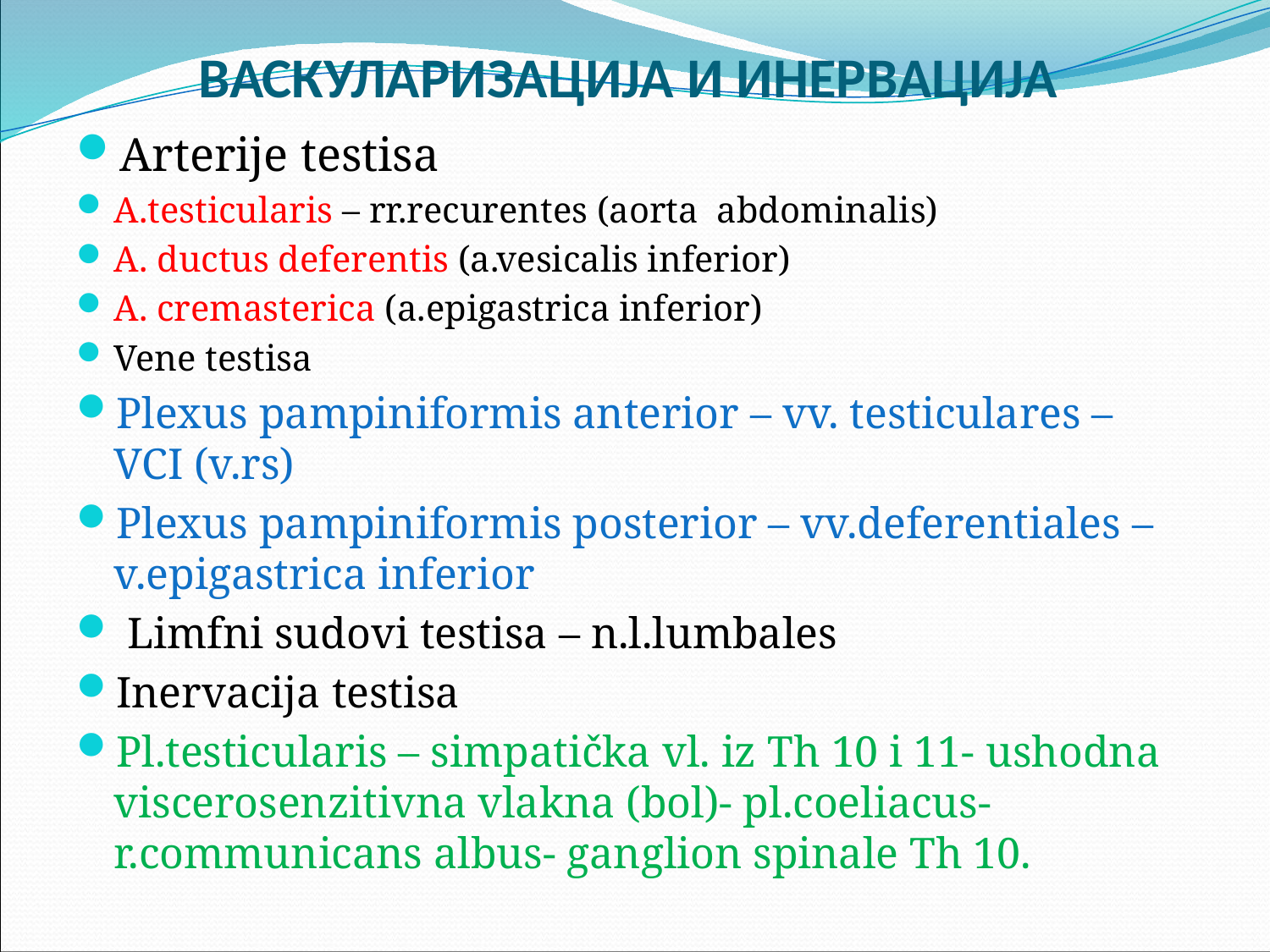

# ВАСКУЛАРИЗАЦИЈА И ИНЕРВАЦИЈА
Arterije testisa
A.testicularis – rr.recurentes (aorta  abdominalis)
A. ductus deferentis (a.vesicalis inferior)
A. cremasterica (a.epigastrica inferior)
Vene testisa
Plexus pampiniformis anterior – vv. testiculares – VCI (v.rs)
Plexus pampiniformis posterior – vv.deferentiales – v.epigastrica inferior
 Limfni sudovi testisa – n.l.lumbales
Inervacija testisa
Pl.testicularis – simpatička vl. iz Th 10 i 11- ushodna viscerosenzitivna vlakna (bol)- pl.coeliacus- r.communicans albus- ganglion spinale Th 10.